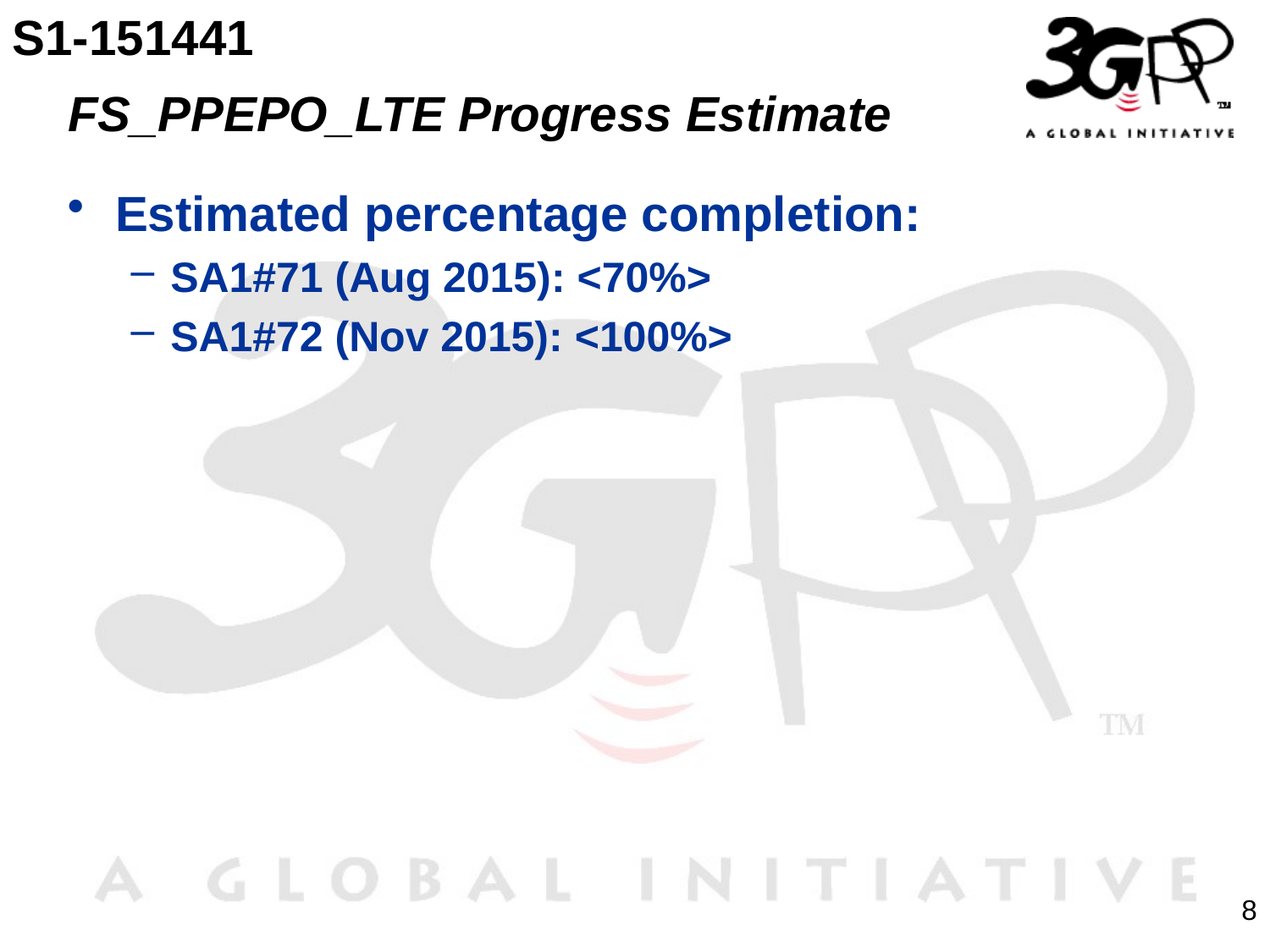

S1-151441
# FS_PPEPO_LTE Progress Estimate
Estimated percentage completion:
SA1#71 (Aug 2015): <70%>
SA1#72 (Nov 2015): <100%>
8